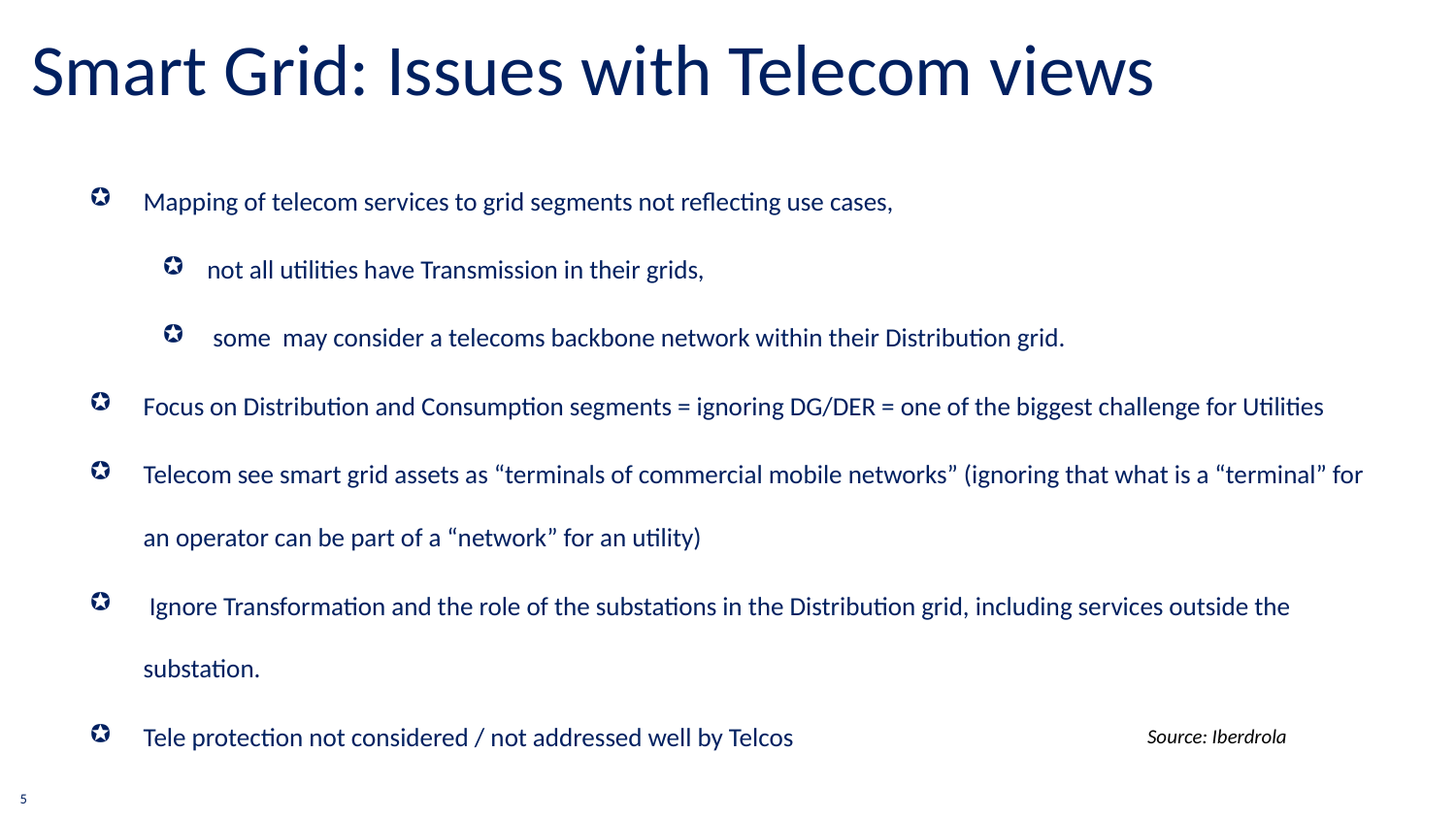

Smart Grid: Issues with Telecom views
Mapping of telecom services to grid segments not reflecting use cases,
not all utilities have Transmission in their grids,
 some  may consider a telecoms backbone network within their Distribution grid.
Focus on Distribution and Consumption segments = ignoring DG/DER = one of the biggest challenge for Utilities
Telecom see smart grid assets as “terminals of commercial mobile networks” (ignoring that what is a “terminal” for an operator can be part of a “network” for an utility)
 Ignore Transformation and the role of the substations in the Distribution grid, including services outside the substation.
Tele protection not considered / not addressed well by Telcos
Source: Iberdrola